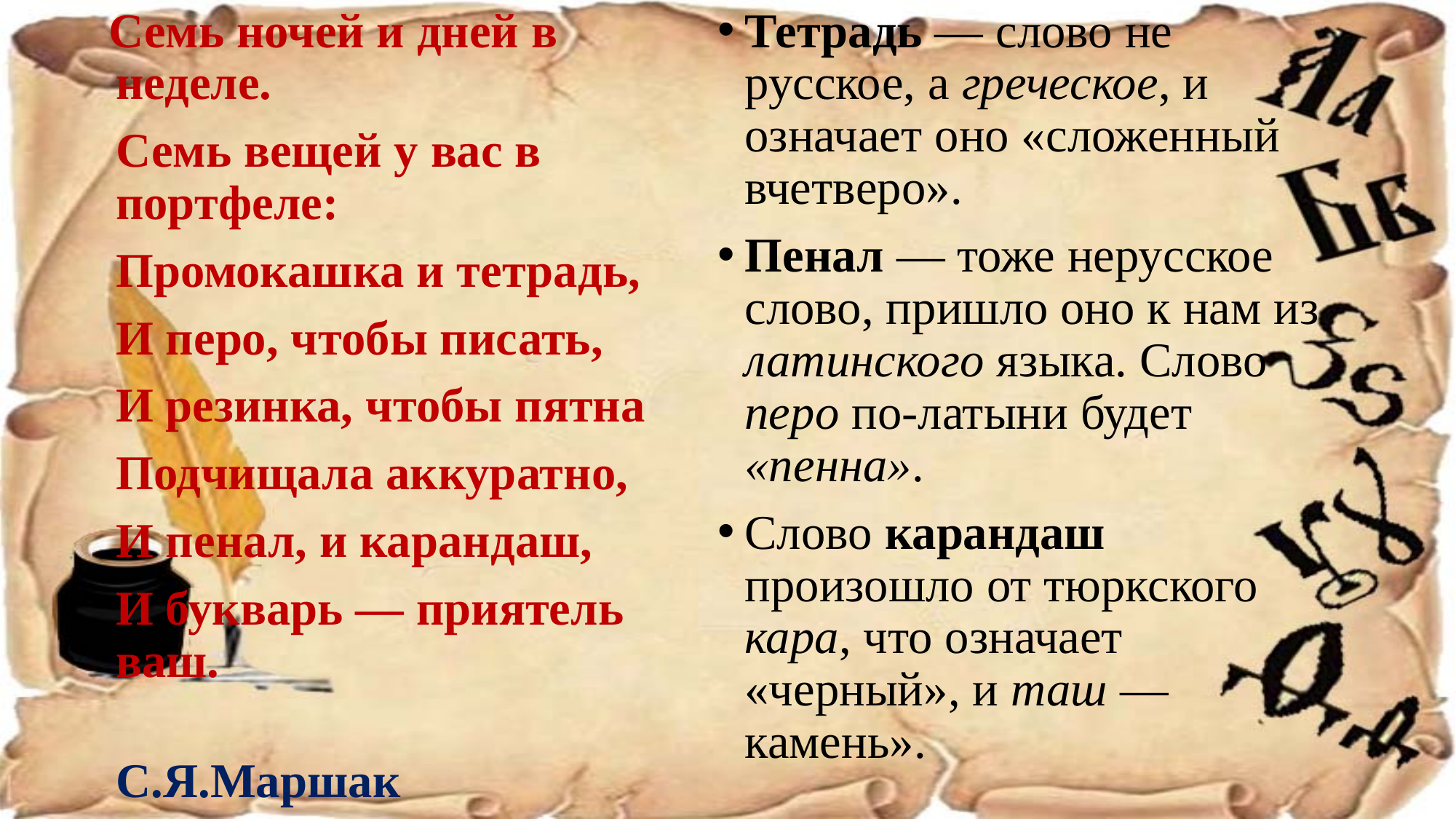

Семь ночей и дней в неделе.
	Семь вещей у вас в портфеле:
	Промокашка и тетрадь,
	И перо, чтобы писать,
	И резинка, чтобы пятна
	Подчищала аккуратно,
	И пенал, и карандаш,
	И букварь — приятель ваш.
				С.Я.Маршак

Тетрадь — слово не русское, а греческое, и означает оно «сложенный вчетверо».
Пенал — тоже нерусское слово, пришло оно к нам из латин­ского языка. Слово перо по-латыни будет «пенна».
Слово карандаш произошло от тюркского кара, что означает «черный», и таш — камень».